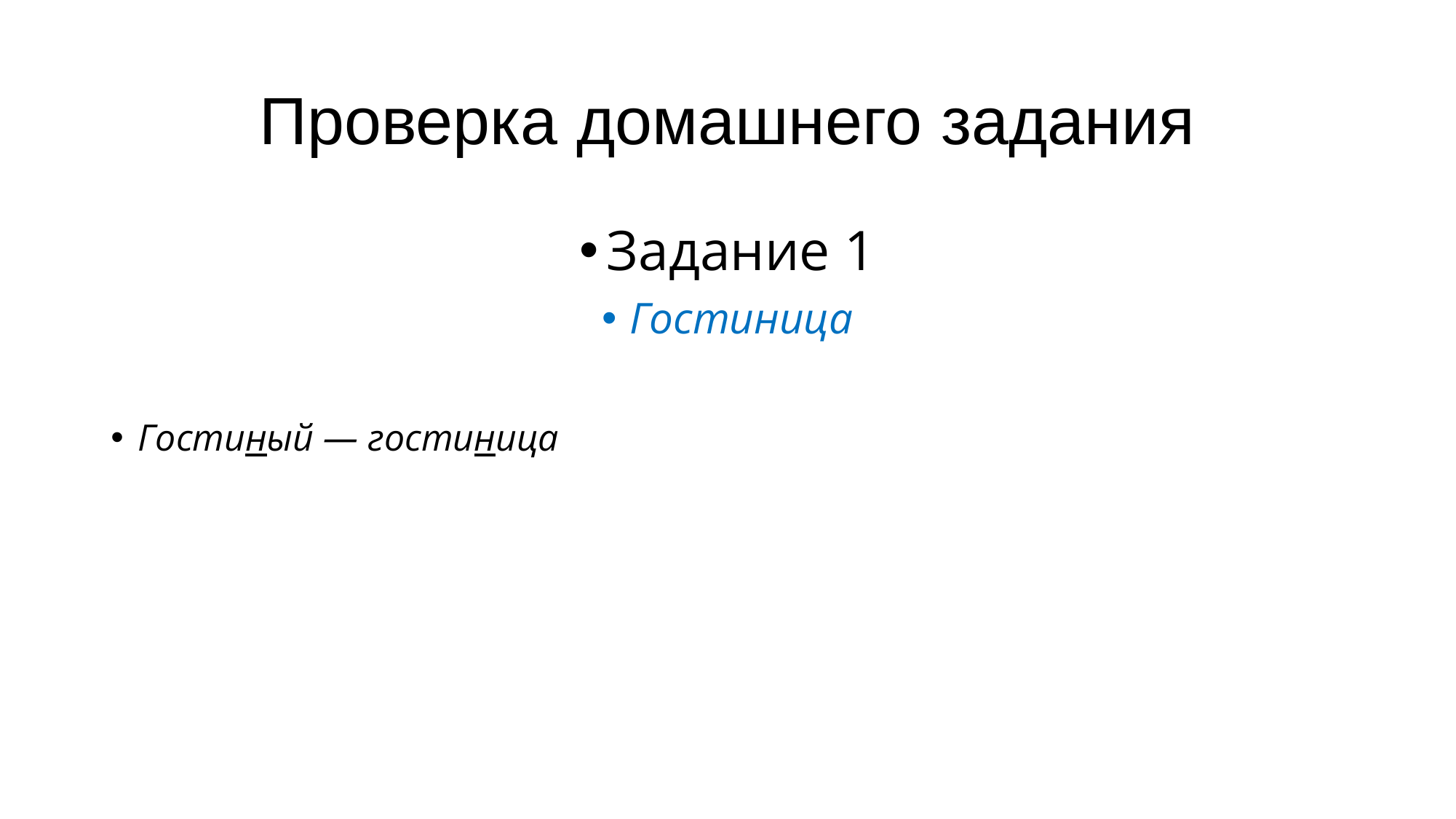

# Проверка домашнего задания
Задание 1
Гостиница

Гостиный — гостиница